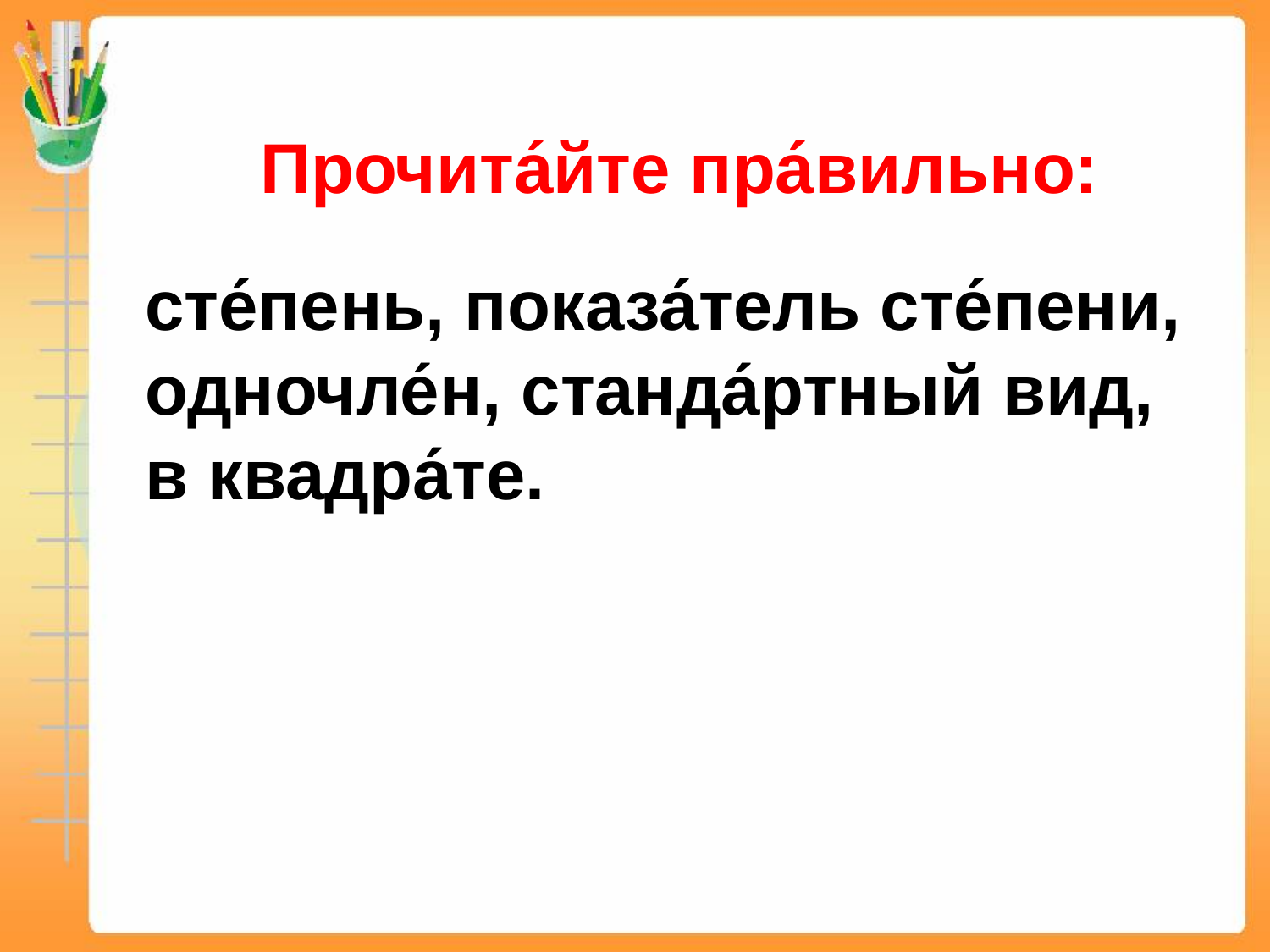

Прочита́йте пра́вильно:
сте́пень, показа́тель сте́пени,
одночле́н, станда́ртный вид,
в квадра́те.